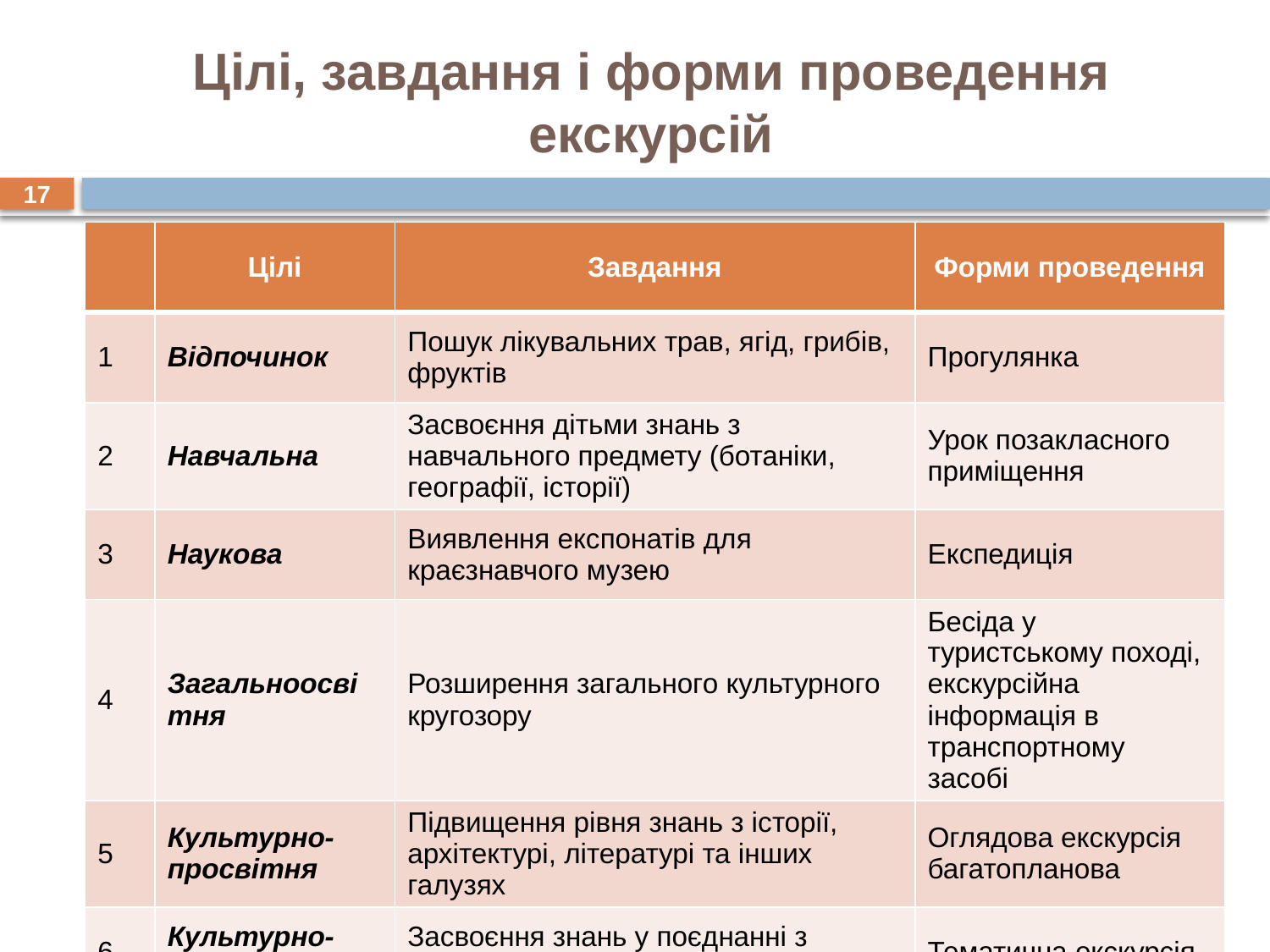

# Цілі, завдання і форми проведення екскурсій
17
|  | Цілі | Завдання | Форми проведення |
| --- | --- | --- | --- |
| 1 | Відпочинок | Пошук лікувальних трав, ягід, грибів, фруктів | Прогулянка |
| 2 | Навчальна | Засвоєння дітьми знань з навчального предмету (ботаніки, географії, історії) | Урок позакласного приміщення |
| 3 | Наукова | Виявлення експонатів для краєзнавчого музею | Експедиція |
| 4 | Загальноосвітня | Розширення загального культурного кругозору | Бесіда у туристському поході, екскурсійна інформація в транспортному засобі |
| 5 | Культурно-просвітня | Підвищення рівня знань з історії, архітектурі, літературі та інших галузях | Оглядова екскурсія багатопланова |
| 6 | Культурно-виховна | Засвоєння знань у поєднанні з вихованням | Тематична екскурсія |